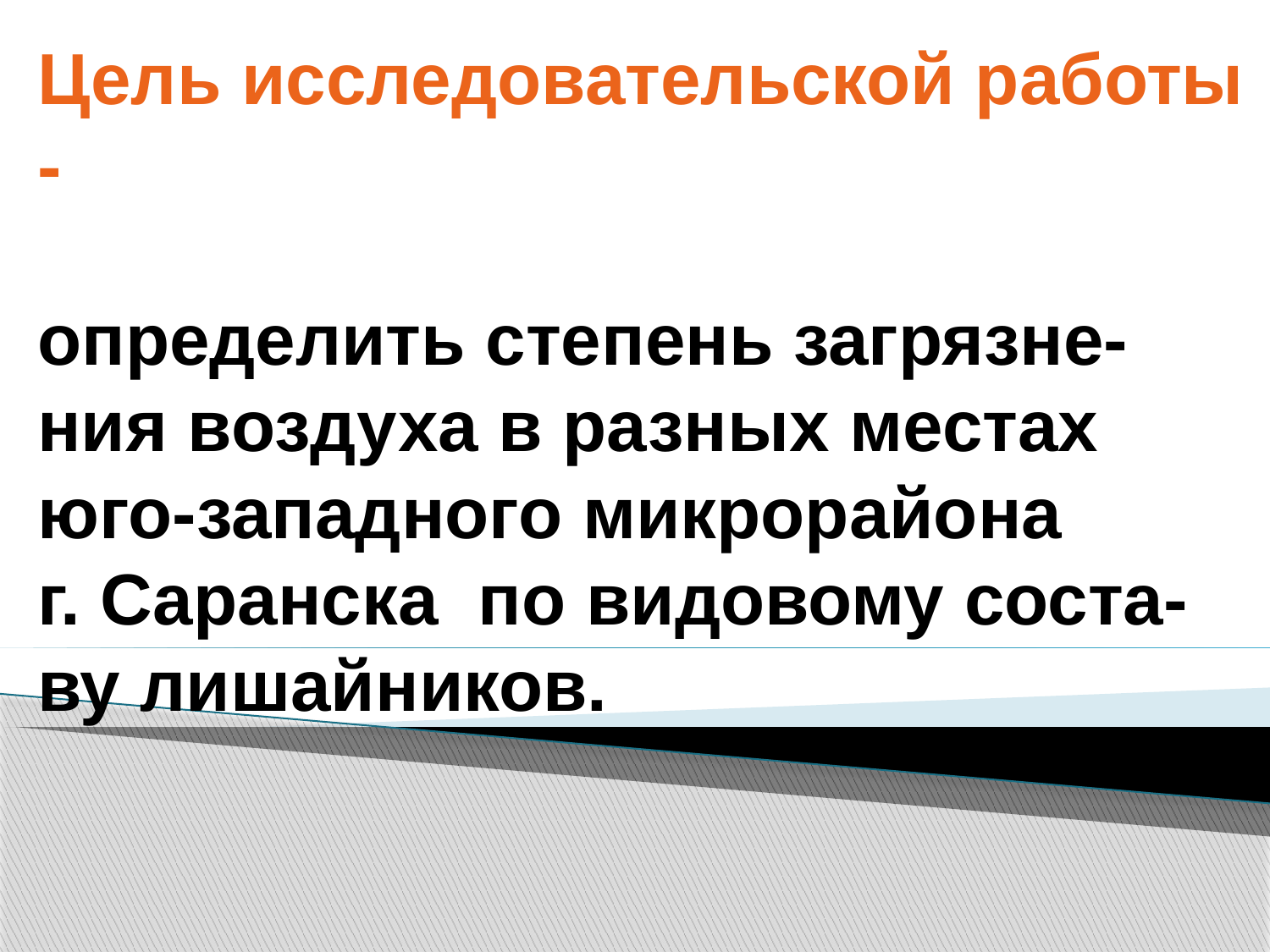

Цель исследовательской работы-

определить степень загрязне-ния воздуха в разных местах юго-западного микрорайона
г. Саранска  по видовому соста-ву лишайников.